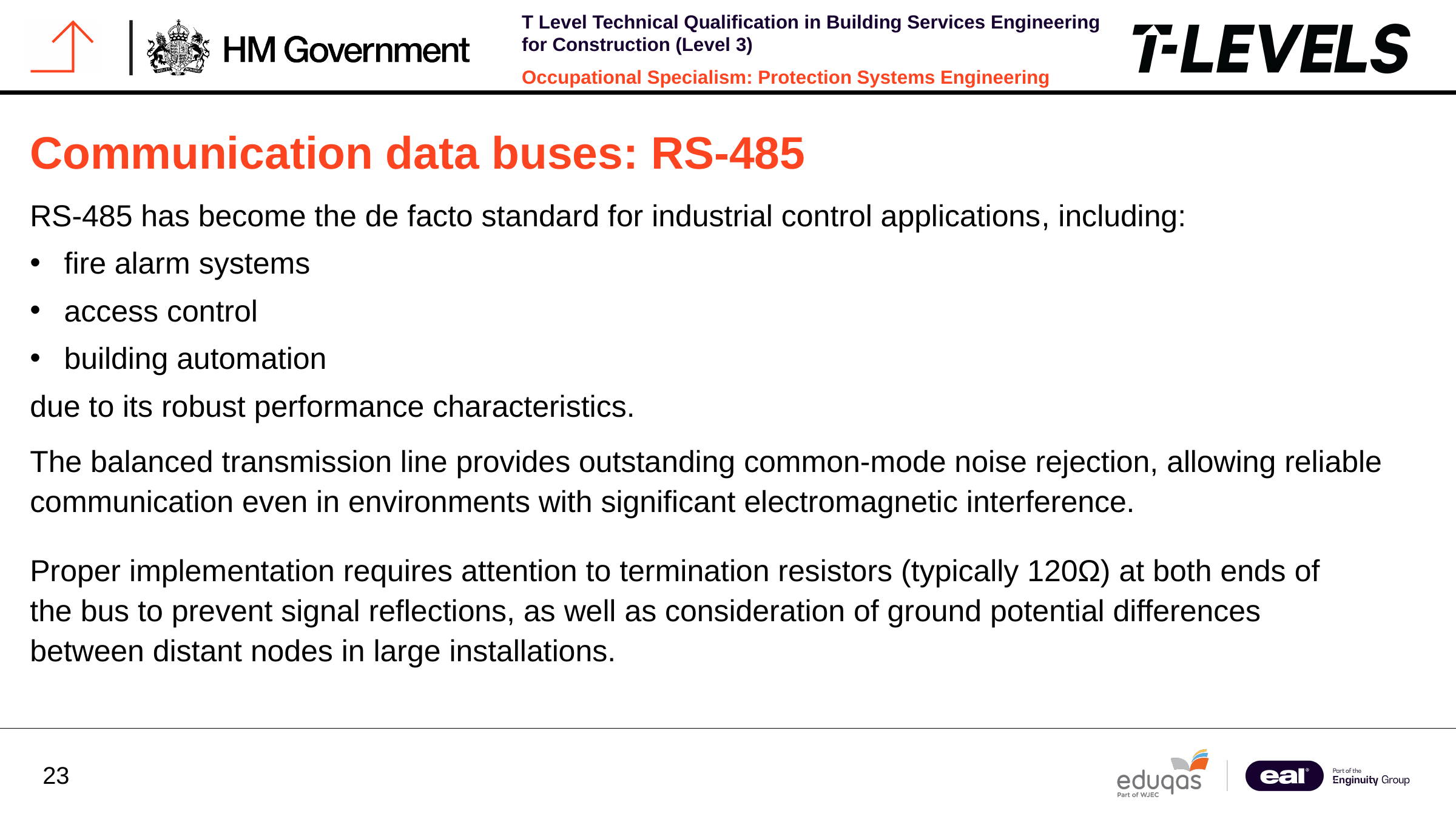

Communication data buses: RS-485
RS-485 has become the de facto standard for industrial control applications, including:
fire alarm systems
access control
building automation
due to its robust performance characteristics.
The balanced transmission line provides outstanding common-mode noise rejection, allowing reliable communication even in environments with significant electromagnetic interference.
Proper implementation requires attention to termination resistors (typically 120Ω) at both ends of the bus to prevent signal reflections, as well as consideration of ground potential differences between distant nodes in large installations.